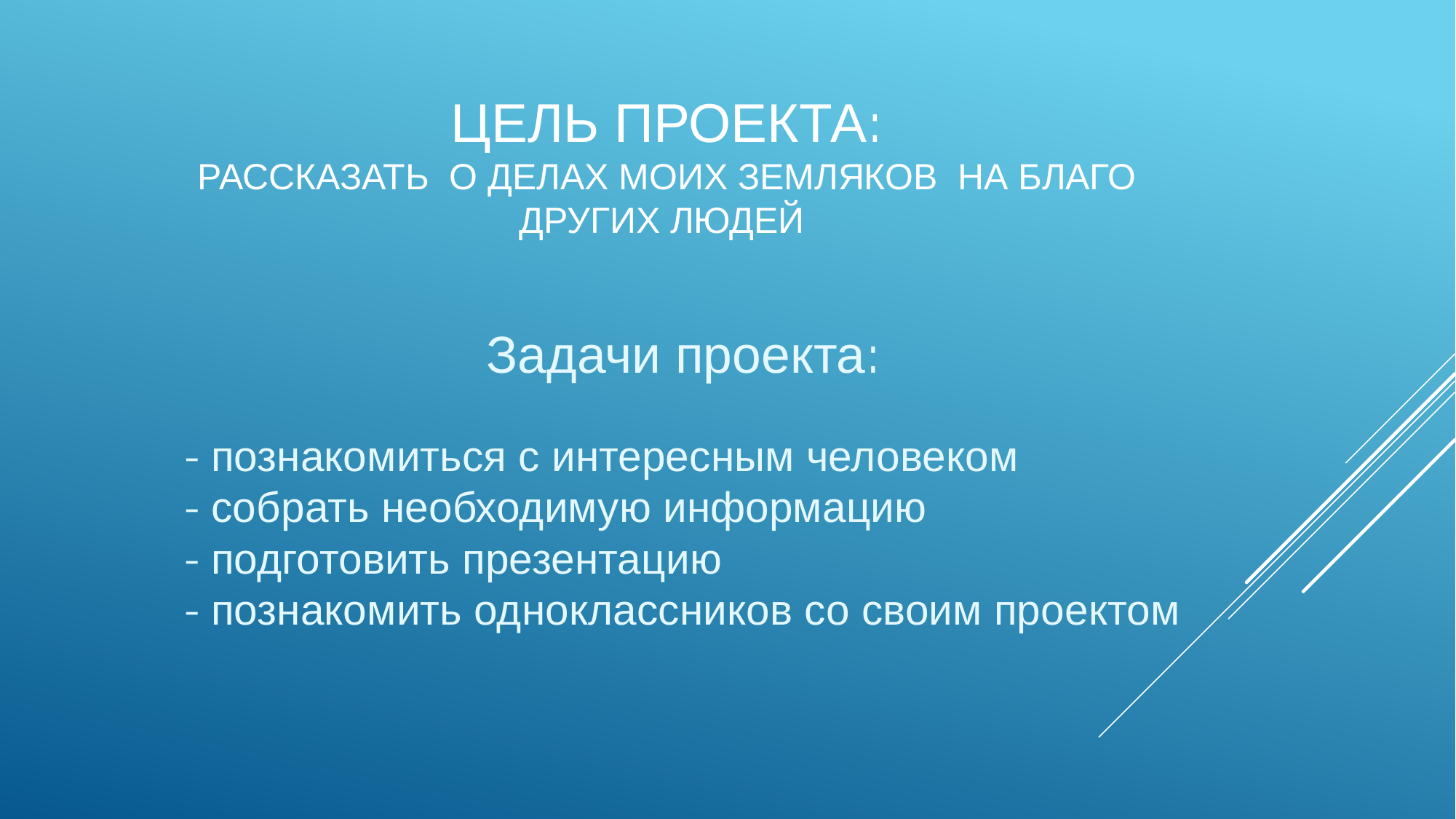

# Цель проекта: Рассказать  о делах моих земляков  на благо других людей
Задачи проекта:
- познакомиться с интересным человеком
- собрать необходимую информацию
- подготовить презентацию
- познакомить одноклассников со своим проектом